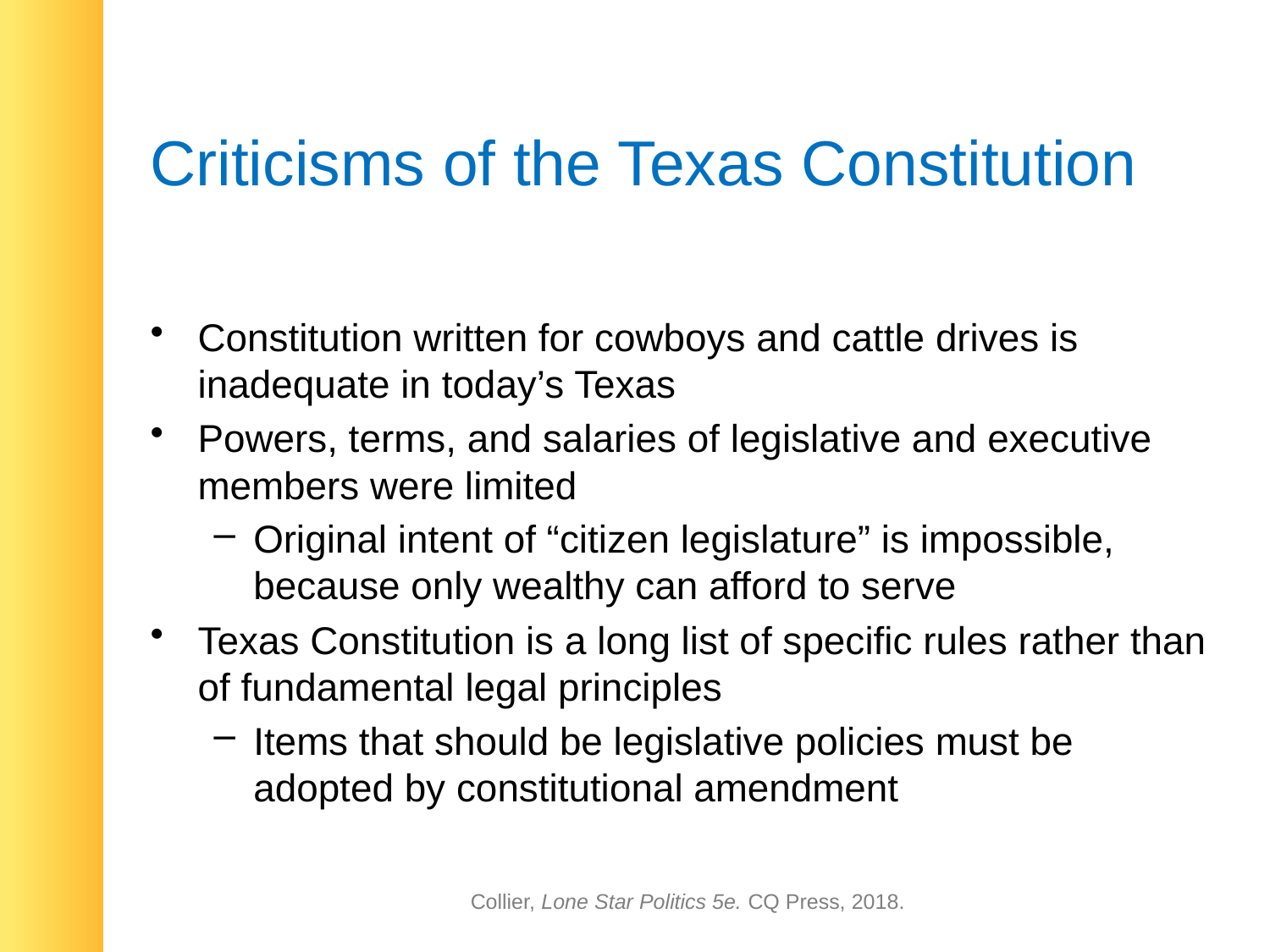

# Criticisms of the Texas Constitution
Constitution written for cowboys and cattle drives is inadequate in today’s Texas
Powers, terms, and salaries of legislative and executive members were limited
Original intent of “citizen legislature” is impossible, because only wealthy can afford to serve
Texas Constitution is a long list of specific rules rather than of fundamental legal principles
Items that should be legislative policies must be adopted by constitutional amendment
Collier, Lone Star Politics 5e. CQ Press, 2018.